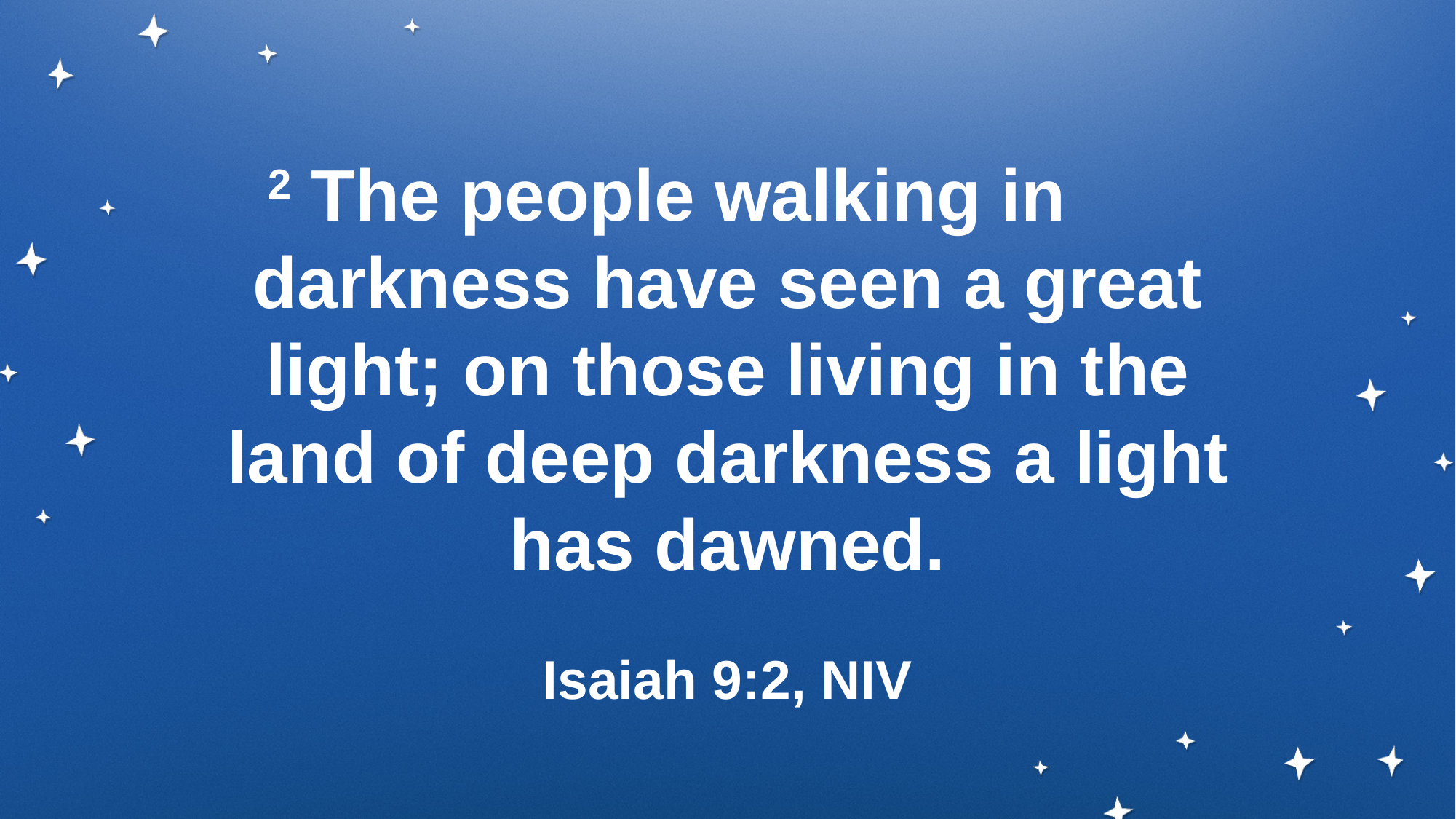

# 2 The people walking in       darkness​ have seen a great light;​ on those living in the land of deep​ darkness​ a light has dawned.​
Isaiah 9:2, NIV